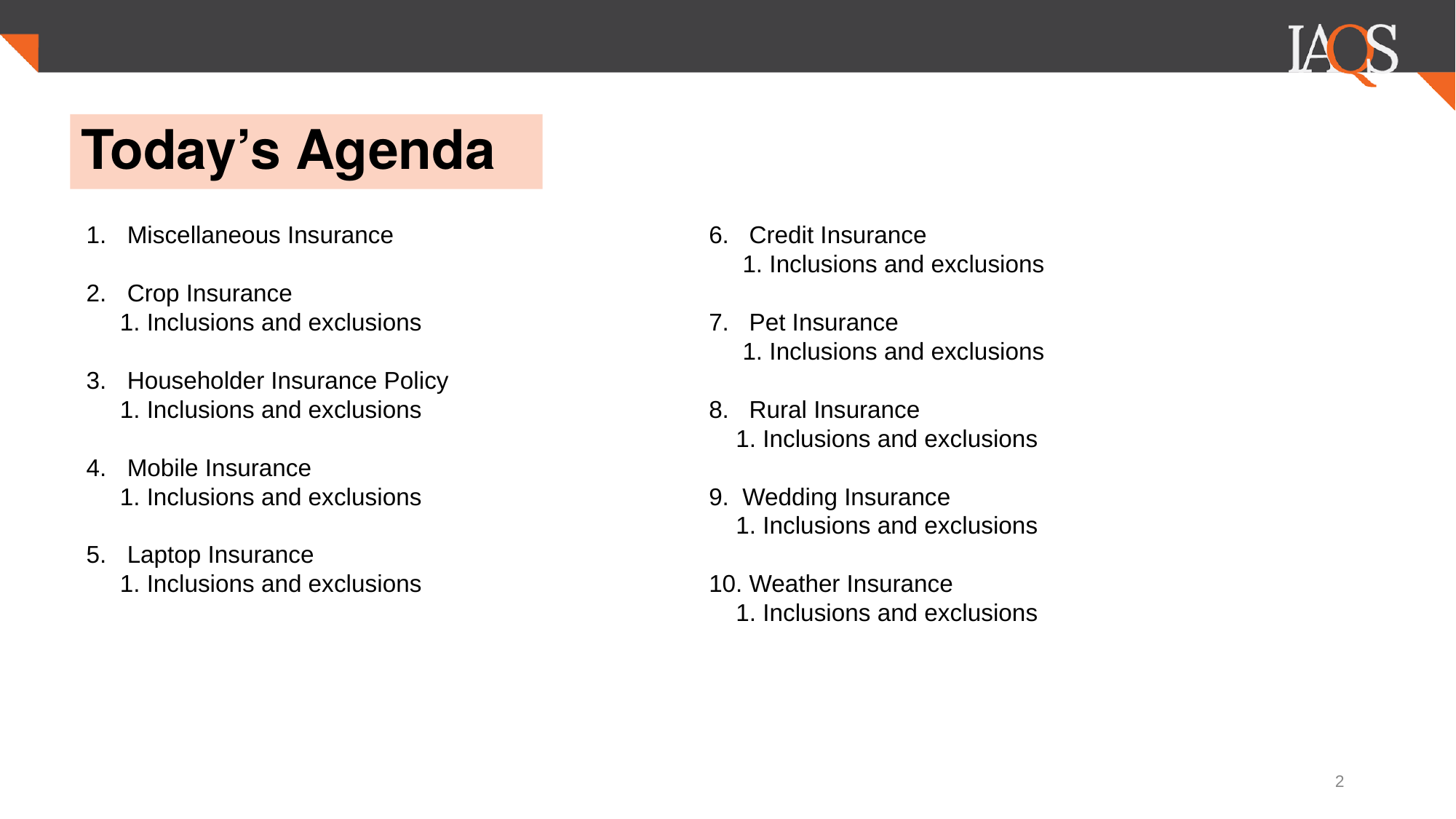

# Today’s Agenda
Miscellaneous Insurance

Crop Insurance
     1. Inclusions and exclusions

Householder Insurance Policy
     1. Inclusions and exclusions

Mobile Insurance
     1. Inclusions and exclusions

Laptop Insurance
     1. Inclusions and exclusions

6.   Credit Insurance
     1. Inclusions and exclusions

7.   Pet Insurance
     1. Inclusions and exclusions

8.   Rural Insurance
    1. Inclusions and exclusions

9.  Wedding Insurance
    1. Inclusions and exclusions

10. Weather Insurance
    1. Inclusions and exclusions

2